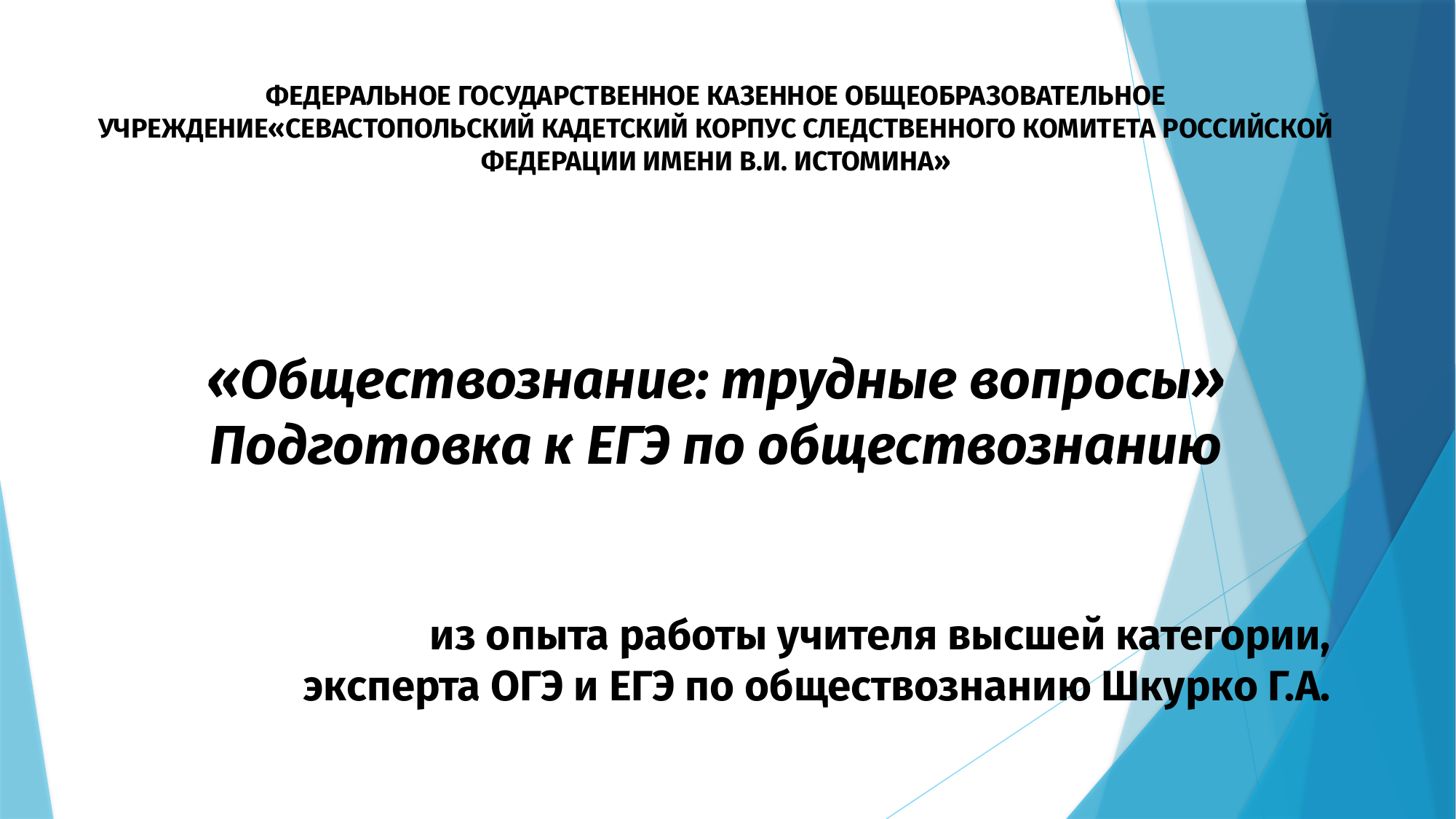

# ФЕДЕРАЛЬНОЕ ГОСУДАРСТВЕННОЕ КАЗЕННОЕ ОБЩЕОБРАЗОВАТЕЛЬНОЕ УЧРЕЖДЕНИЕ«СЕВАСТОПОЛЬСКИЙ КАДЕТСКИЙ КОРПУС СЛЕДСТВЕННОГО КОМИТЕТА РОССИЙСКОЙ ФЕДЕРАЦИИ ИМЕНИ В.И. ИСТОМИНА»

«Обществознание: трудные вопросы»
Подготовка к ЕГЭ по обществознанию

из опыта работы учителя высшей категории,
эксперта ОГЭ и ЕГЭ по обществознанию Шкурко Г.А.